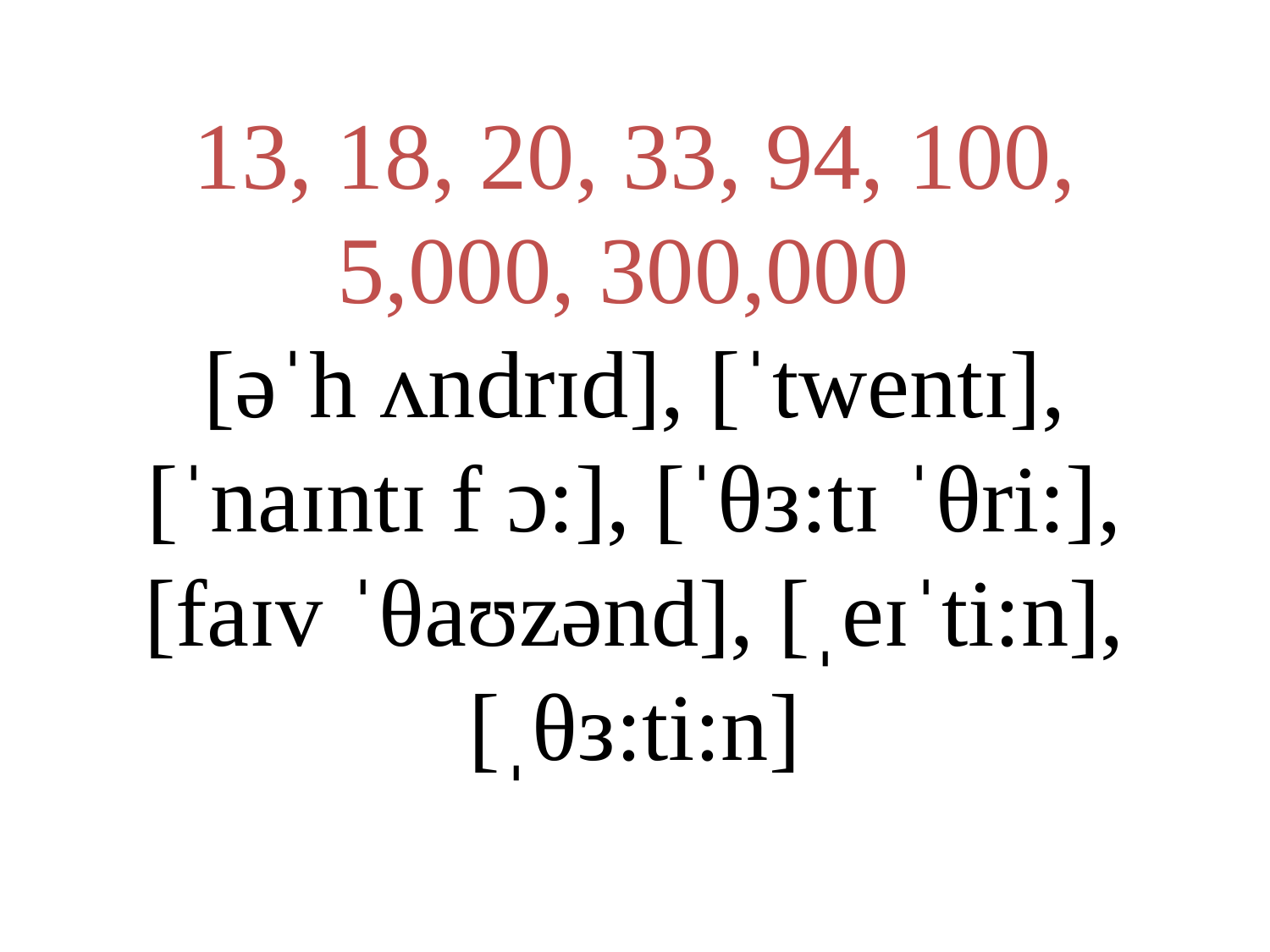

# 13, 18, 20, 33, 94, 100, 5,000, 300,000 [әˈh ʌndrɪd], [ˈtwentɪ], [ˈnaɪntɪ f ɔ:], [ˈθᴈ:tɪ ˈθri:], [faɪv ˈθaʊzәnd], [ˌeɪˈti:n], [ˌθᴈ:ti:n]